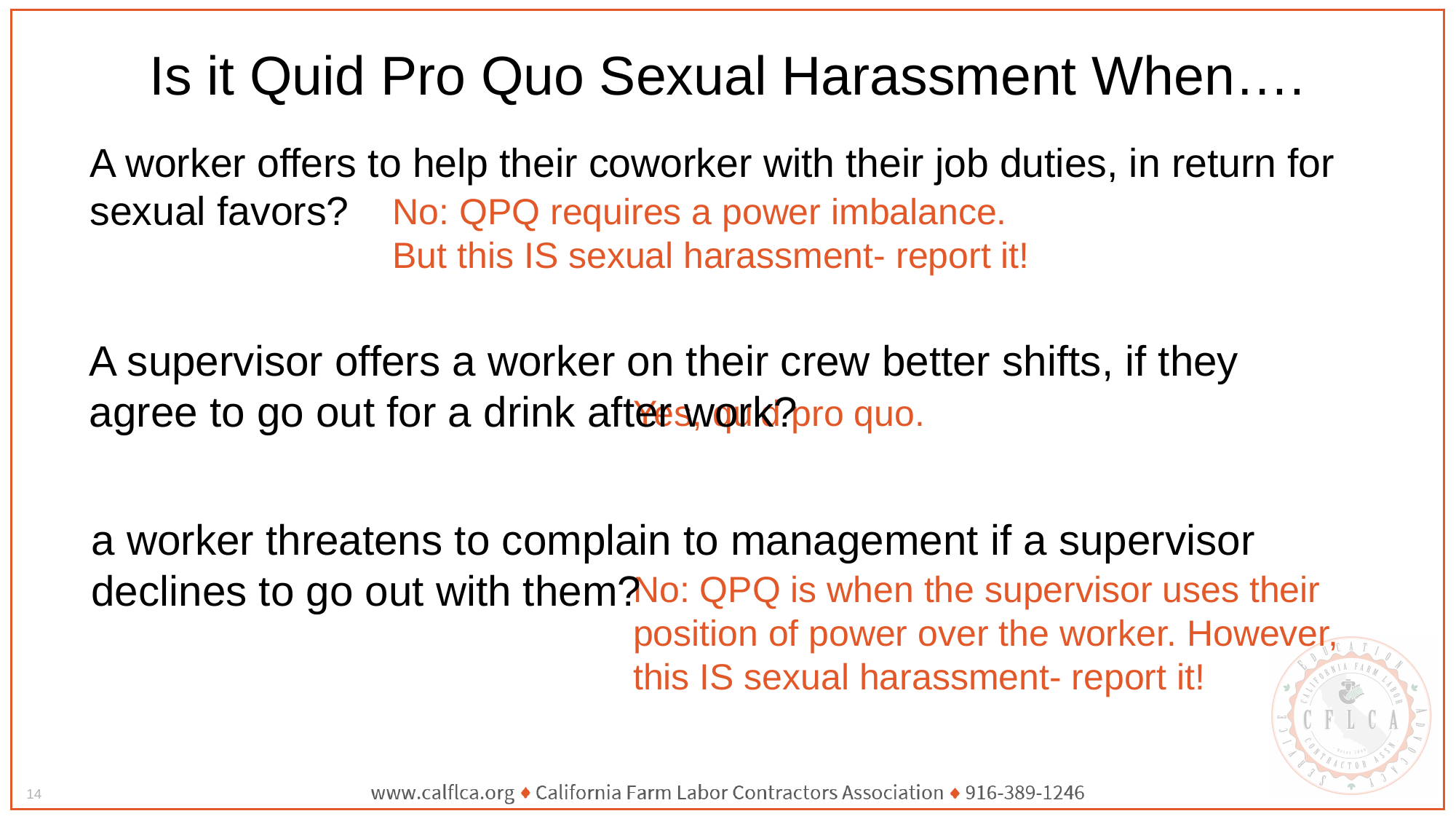

# Is it Quid Pro Quo Sexual Harassment When….
A worker offers to help their coworker with their job duties, in return for sexual favors?
No: QPQ requires a power imbalance.
But this IS sexual harassment- report it!
A supervisor offers a worker on their crew better shifts, if they agree to go out for a drink after work?
Yes, quid pro quo.
a worker threatens to complain to management if a supervisor declines to go out with them?
No: QPQ is when the supervisor uses their position of power over the worker. However, this IS sexual harassment- report it!
14